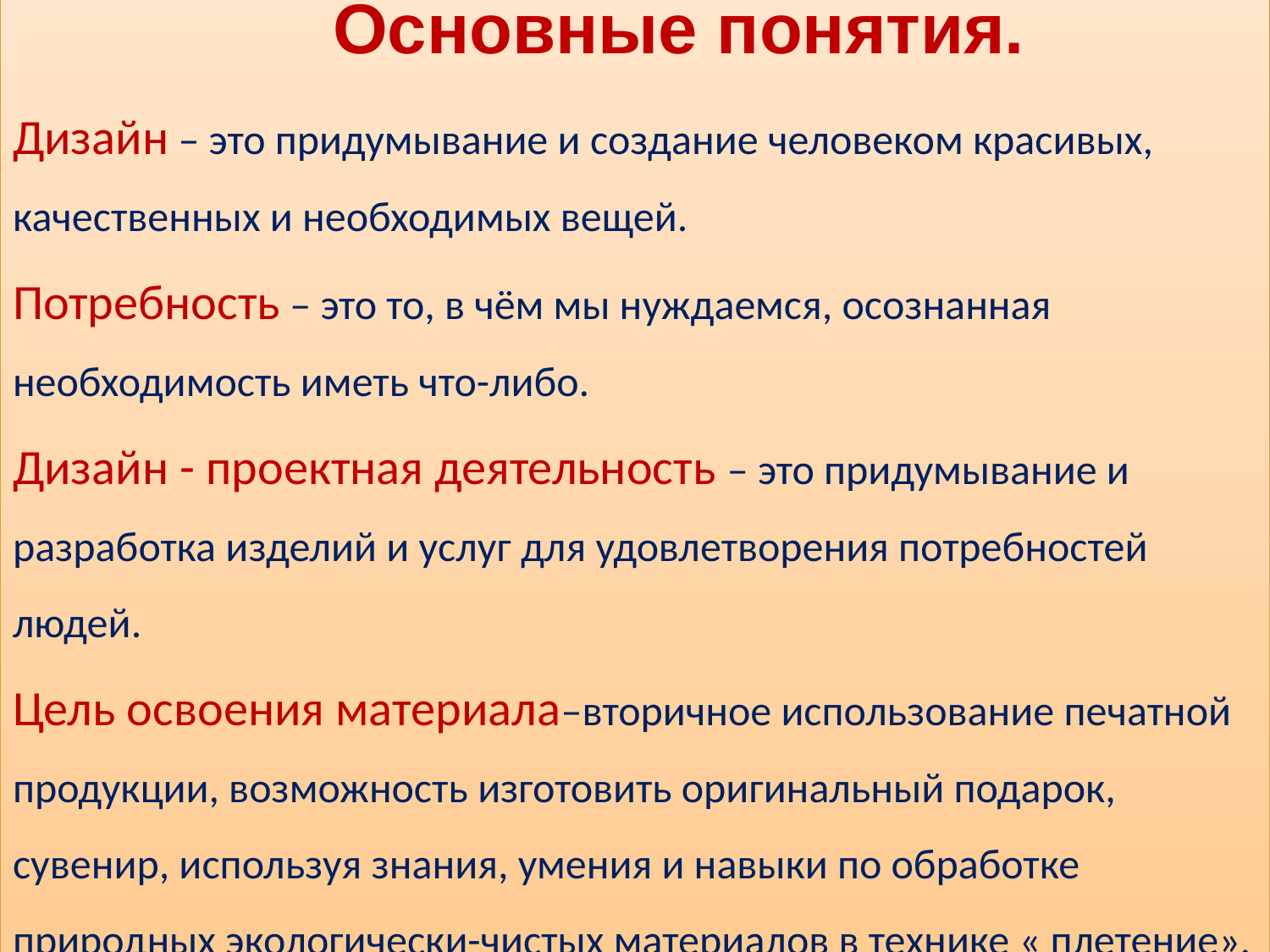

Основные понятия.
Дизайн – это придумывание и создание человеком красивых, качественных и необходимых вещей.
Потребность – это то, в чём мы нуждаемся, осознанная необходимость иметь что-либо.
Дизайн - проектная деятельность – это придумывание и разработка изделий и услуг для удовлетворения потребностей людей.
Цель освоения материала–вторичное использование печатной продукции, возможность изготовить оригинальный подарок, сувенир, используя знания, умения и навыки по обработке природных экологически-чистых материалов в технике « плетение».